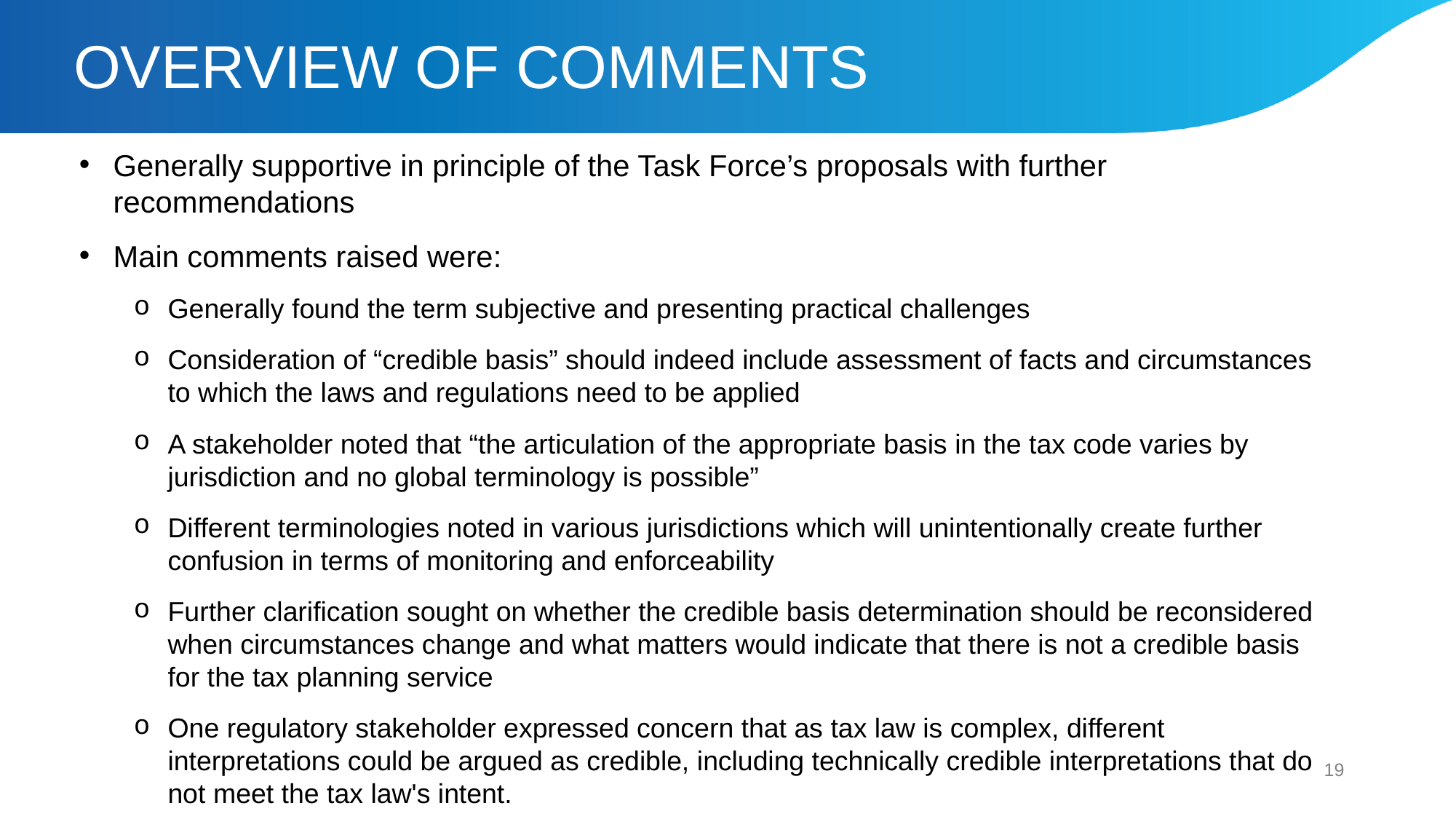

# OVERVIEW OF COMMENTS
Generally supportive in principle of the Task Force’s proposals with further recommendations
Main comments raised were:
Generally found the term subjective and presenting practical challenges
Consideration of “credible basis” should indeed include assessment of facts and circumstances to which the laws and regulations need to be applied
A stakeholder noted that “the articulation of the appropriate basis in the tax code varies by jurisdiction and no global terminology is possible”
Different terminologies noted in various jurisdictions which will unintentionally create further confusion in terms of monitoring and enforceability
Further clarification sought on whether the credible basis determination should be reconsidered when circumstances change and what matters would indicate that there is not a credible basis for the tax planning service
One regulatory stakeholder expressed concern that as tax law is complex, different interpretations could be argued as credible, including technically credible interpretations that do not meet the tax law's intent.

19